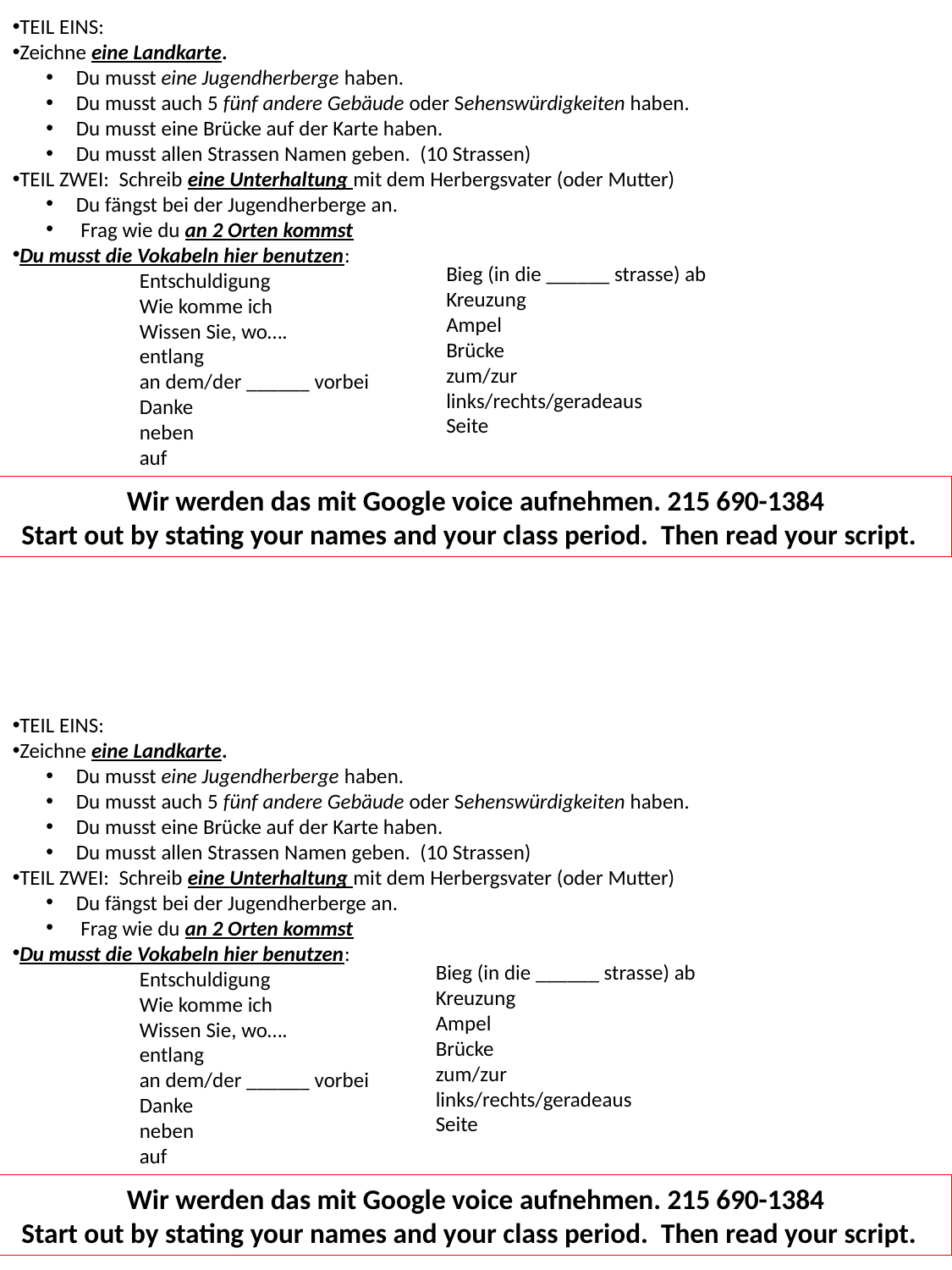

TEIL EINS:
Zeichne eine Landkarte.
Du musst eine Jugendherberge haben.
Du musst auch 5 fünf andere Gebäude oder Sehenswürdigkeiten haben.
Du musst eine Brücke auf der Karte haben.
Du musst allen Strassen Namen geben.  (10 Strassen)
TEIL ZWEI:  Schreib eine Unterhaltung mit dem Herbergsvater (oder Mutter)
Du fängst bei der Jugendherberge an.
 Frag wie du an 2 Orten kommst
Du musst die Vokabeln hier benutzen:
	Entschuldigung
	Wie komme ich
	Wissen Sie, wo….
	entlang
	an dem/der ______ vorbei
	Danke
	neben
	auf

Bieg (in die ______ strasse) ab
Kreuzung
Ampel
Brücke
zum/zur
links/rechts/geradeaus
Seite

Wir werden das mit Google voice aufnehmen. 215 690-1384
Start out by stating your names and your class period.  Then read your script.
TEIL EINS:
Zeichne eine Landkarte.
Du musst eine Jugendherberge haben.
Du musst auch 5 fünf andere Gebäude oder Sehenswürdigkeiten haben.
Du musst eine Brücke auf der Karte haben.
Du musst allen Strassen Namen geben.  (10 Strassen)
TEIL ZWEI:  Schreib eine Unterhaltung mit dem Herbergsvater (oder Mutter)
Du fängst bei der Jugendherberge an.
 Frag wie du an 2 Orten kommst
Du musst die Vokabeln hier benutzen:
	Entschuldigung
	Wie komme ich
	Wissen Sie, wo….
	entlang
	an dem/der ______ vorbei
	Danke
	neben
	auf

Bieg (in die ______ strasse) ab
Kreuzung
Ampel
Brücke
zum/zur
links/rechts/geradeaus
Seite

Wir werden das mit Google voice aufnehmen. 215 690-1384
Start out by stating your names and your class period.  Then read your script.